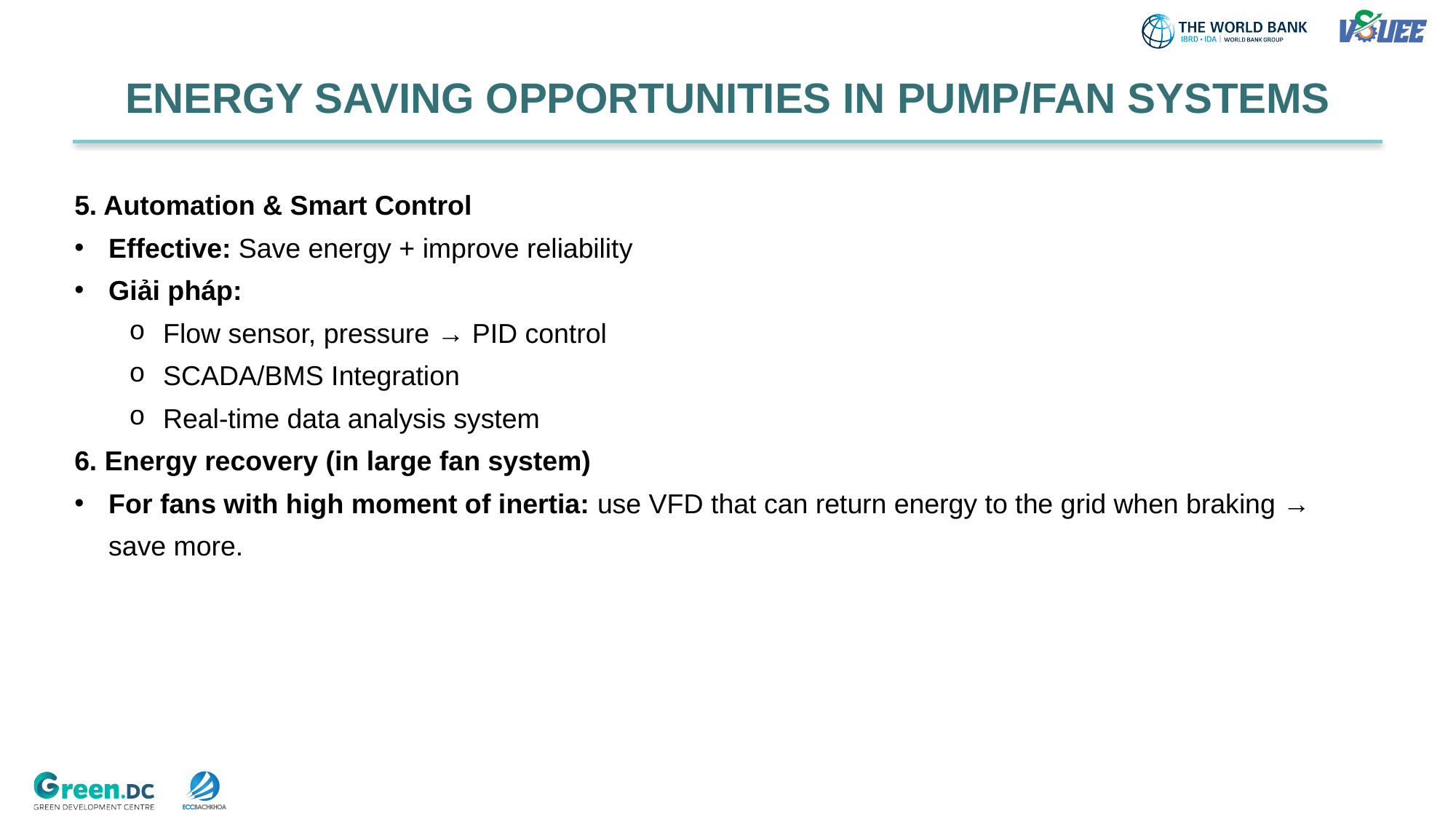

ENERGY SAVING OPPORTUNITIES IN PUMP/FAN SYSTEMS
5. Automation & Smart Control
Effective: Save energy + improve reliability
Giải pháp:
Flow sensor, pressure → PID control
SCADA/BMS Integration
Real-time data analysis system
6. Energy recovery (in large fan system)
For fans with high moment of inertia: use VFD that can return energy to the grid when braking → save more.